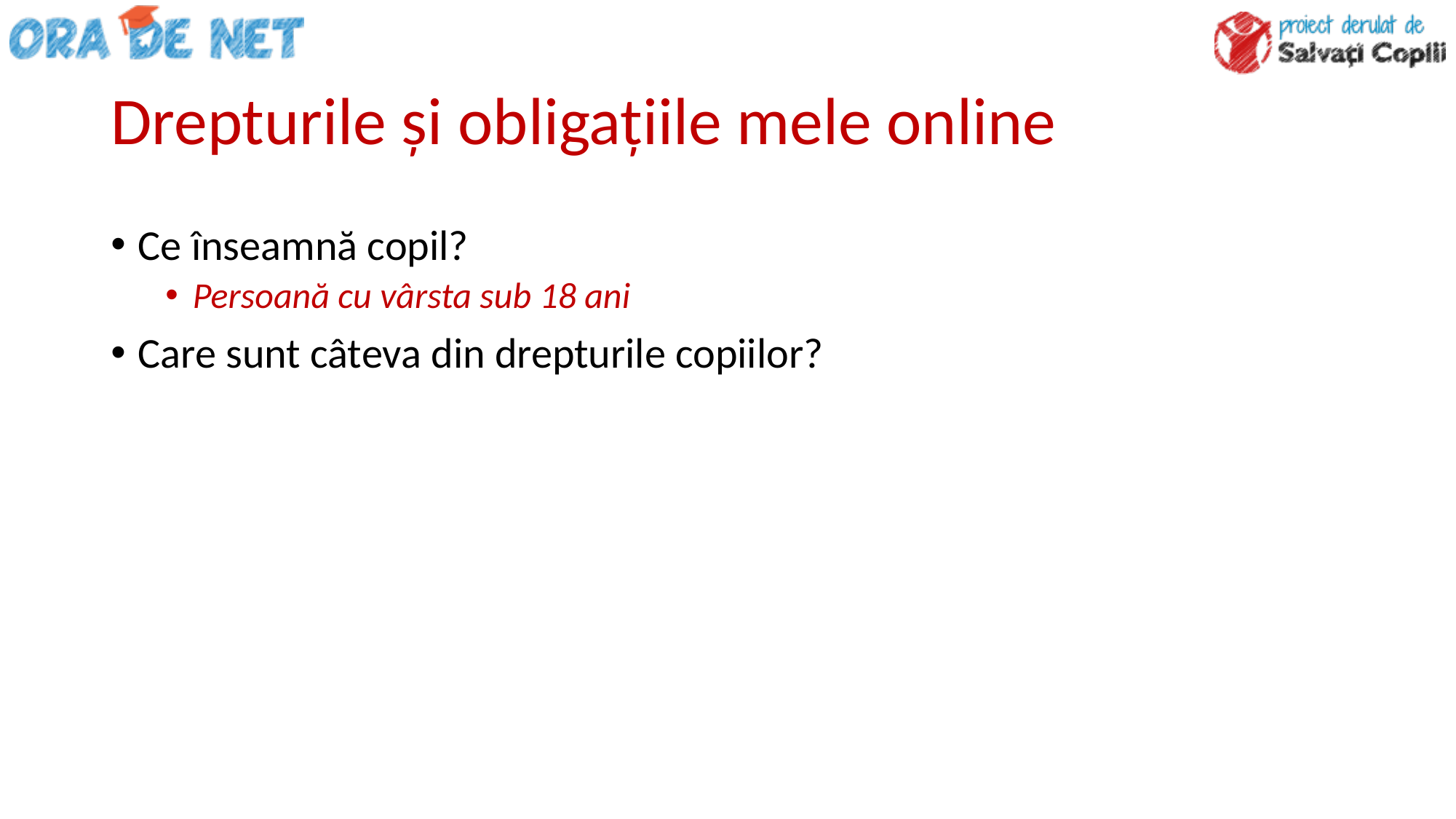

# Drepturile și obligațiile mele online
Ce înseamnă copil?
Persoană cu vârsta sub 18 ani
Care sunt câteva din drepturile copiilor?